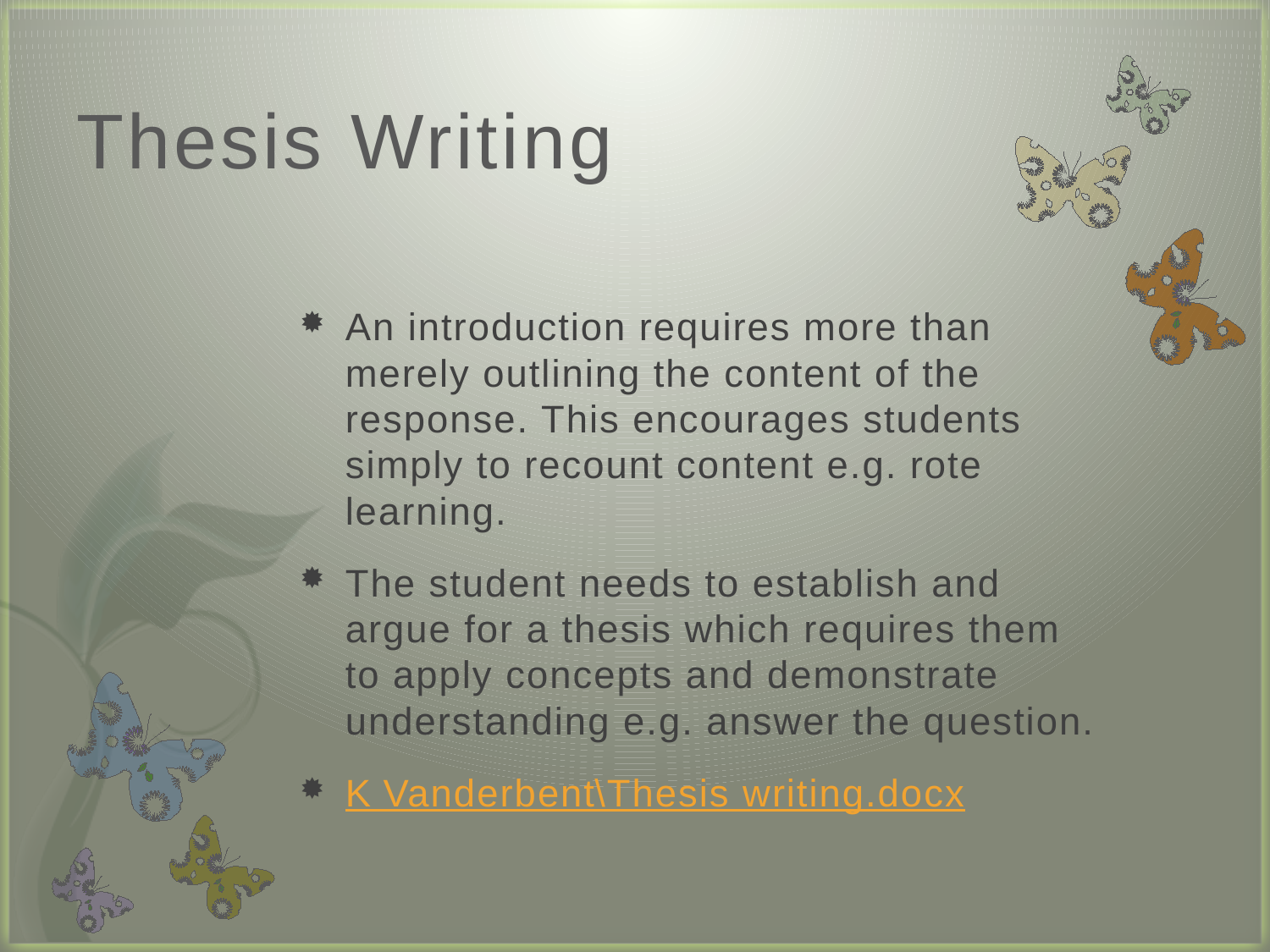

# Thesis Writing
An introduction requires more than merely outlining the content of the response. This encourages students simply to recount content e.g. rote learning.
The student needs to establish and argue for a thesis which requires them to apply concepts and demonstrate understanding e.g. answer the question.
K Vanderbent\Thesis writing.docx